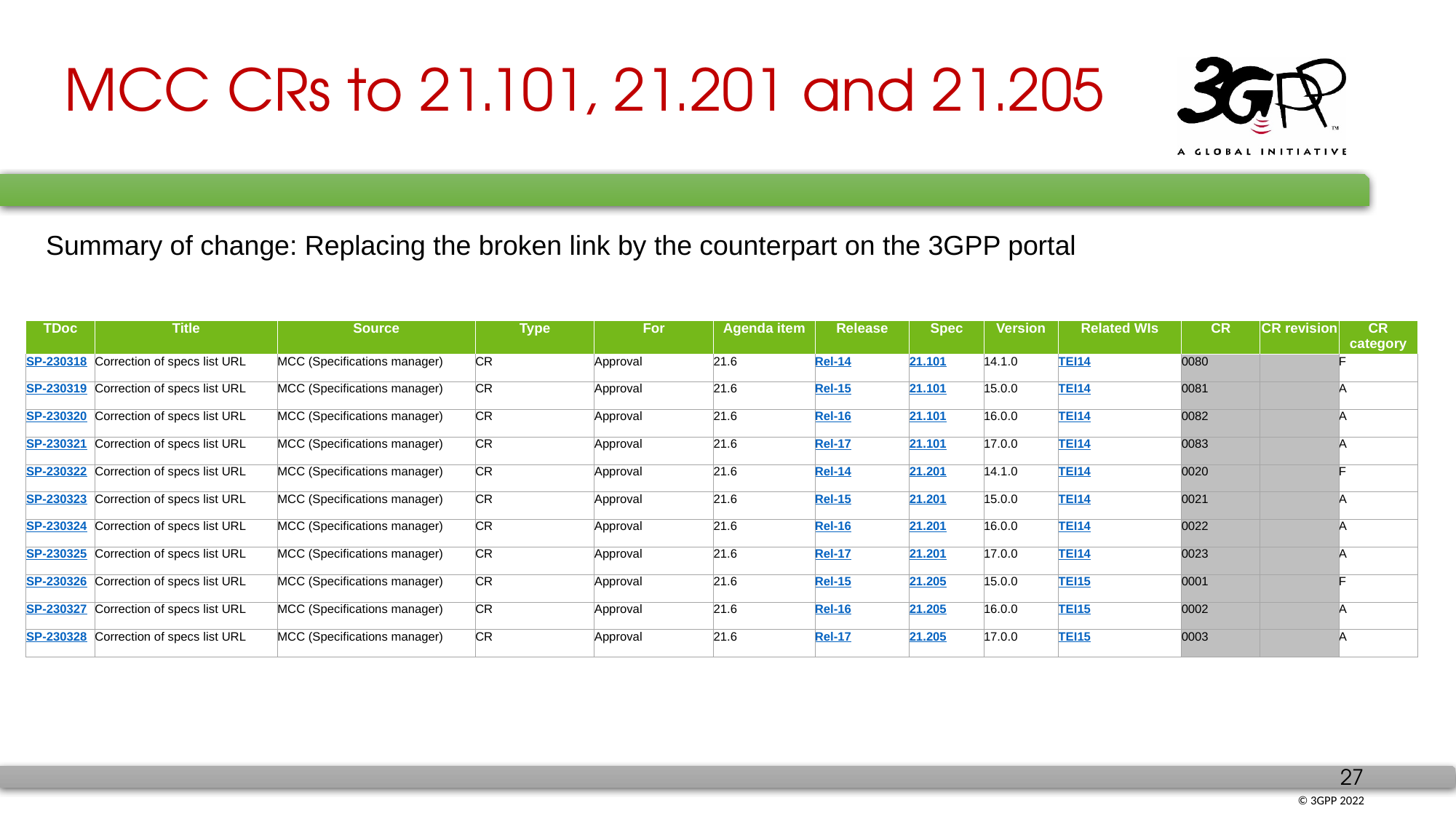

# MCC CRs to 21.101, 21.201 and 21.205
Summary of change: Replacing the broken link by the counterpart on the 3GPP portal
| TDoc | Title | Source | Type | For | Agenda item | Release | Spec | Version | Related WIs | CR | CR revision | CR category |
| --- | --- | --- | --- | --- | --- | --- | --- | --- | --- | --- | --- | --- |
| SP-230318 | Correction of specs list URL | MCC (Specifications manager) | CR | Approval | 21.6 | Rel-14 | 21.101 | 14.1.0 | TEI14 | 0080 |  | F |
| SP-230319 | Correction of specs list URL | MCC (Specifications manager) | CR | Approval | 21.6 | Rel-15 | 21.101 | 15.0.0 | TEI14 | 0081 |  | A |
| SP-230320 | Correction of specs list URL | MCC (Specifications manager) | CR | Approval | 21.6 | Rel-16 | 21.101 | 16.0.0 | TEI14 | 0082 |  | A |
| SP-230321 | Correction of specs list URL | MCC (Specifications manager) | CR | Approval | 21.6 | Rel-17 | 21.101 | 17.0.0 | TEI14 | 0083 |  | A |
| SP-230322 | Correction of specs list URL | MCC (Specifications manager) | CR | Approval | 21.6 | Rel-14 | 21.201 | 14.1.0 | TEI14 | 0020 |  | F |
| SP-230323 | Correction of specs list URL | MCC (Specifications manager) | CR | Approval | 21.6 | Rel-15 | 21.201 | 15.0.0 | TEI14 | 0021 |  | A |
| SP-230324 | Correction of specs list URL | MCC (Specifications manager) | CR | Approval | 21.6 | Rel-16 | 21.201 | 16.0.0 | TEI14 | 0022 |  | A |
| SP-230325 | Correction of specs list URL | MCC (Specifications manager) | CR | Approval | 21.6 | Rel-17 | 21.201 | 17.0.0 | TEI14 | 0023 |  | A |
| SP-230326 | Correction of specs list URL | MCC (Specifications manager) | CR | Approval | 21.6 | Rel-15 | 21.205 | 15.0.0 | TEI15 | 0001 |  | F |
| SP-230327 | Correction of specs list URL | MCC (Specifications manager) | CR | Approval | 21.6 | Rel-16 | 21.205 | 16.0.0 | TEI15 | 0002 |  | A |
| SP-230328 | Correction of specs list URL | MCC (Specifications manager) | CR | Approval | 21.6 | Rel-17 | 21.205 | 17.0.0 | TEI15 | 0003 |  | A |